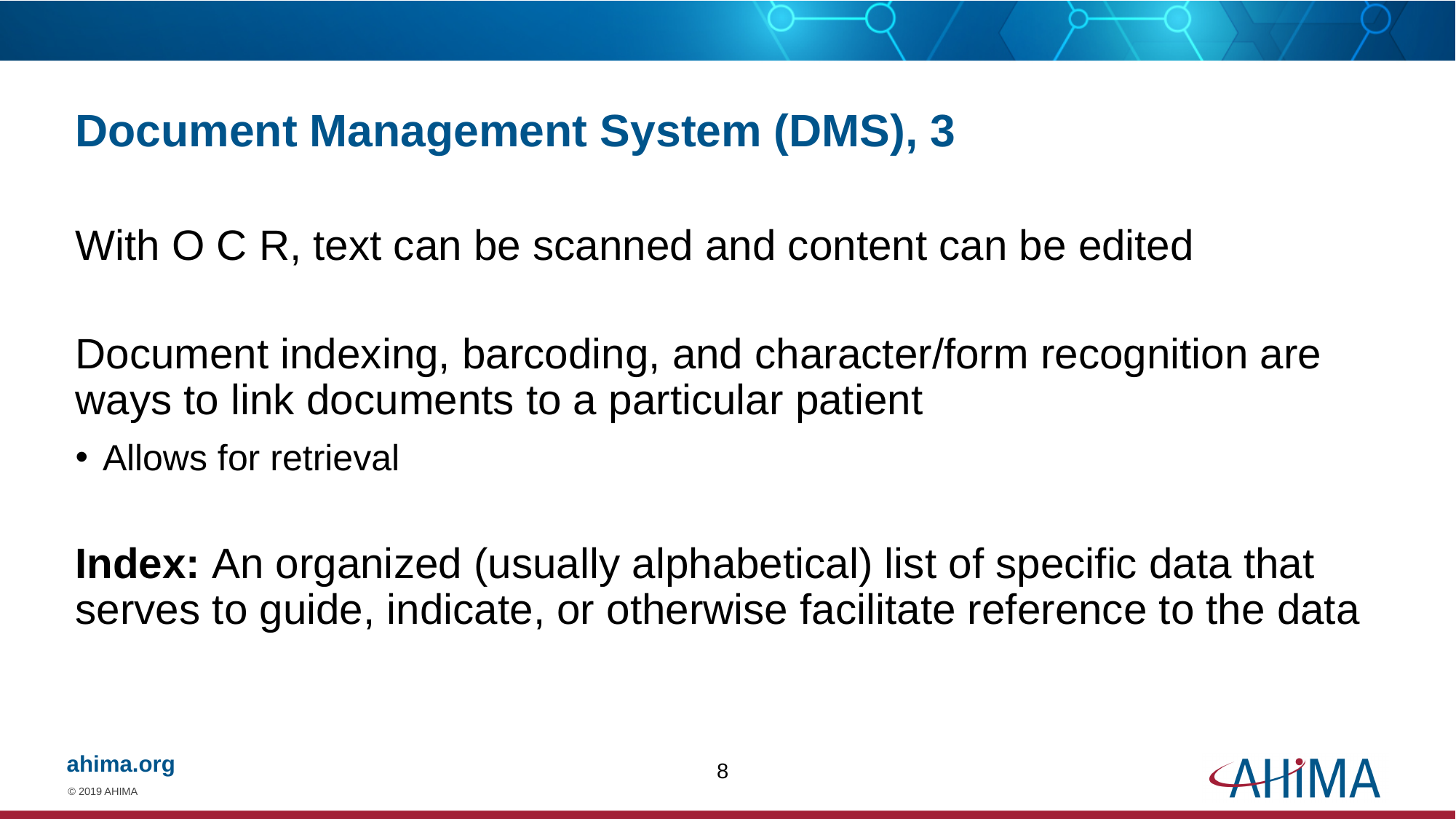

# Document Management System (DMS), 3
With O C R, text can be scanned and content can be edited

Document indexing, barcoding, and character/form recognition are ways to link documents to a particular patient
Allows for retrieval

Index: An organized (usually alphabetical) list of specific data that serves to guide, indicate, or otherwise facilitate reference to the data